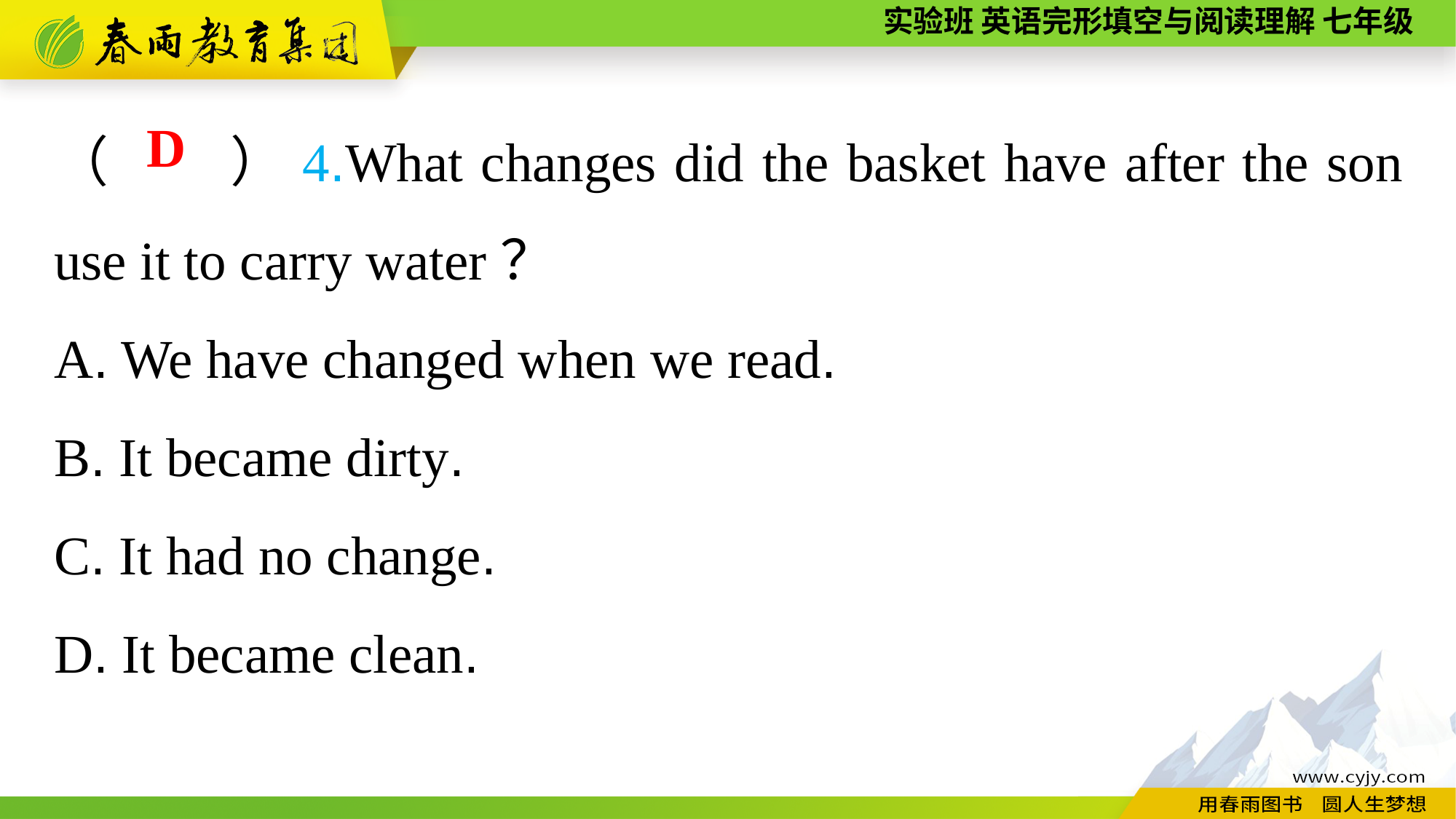

（　　）4.What changes did the basket have after the son use it to carry water？
A. We have changed when we read.
B. It became dirty.
C. It had no change.
D. It became clean.
D